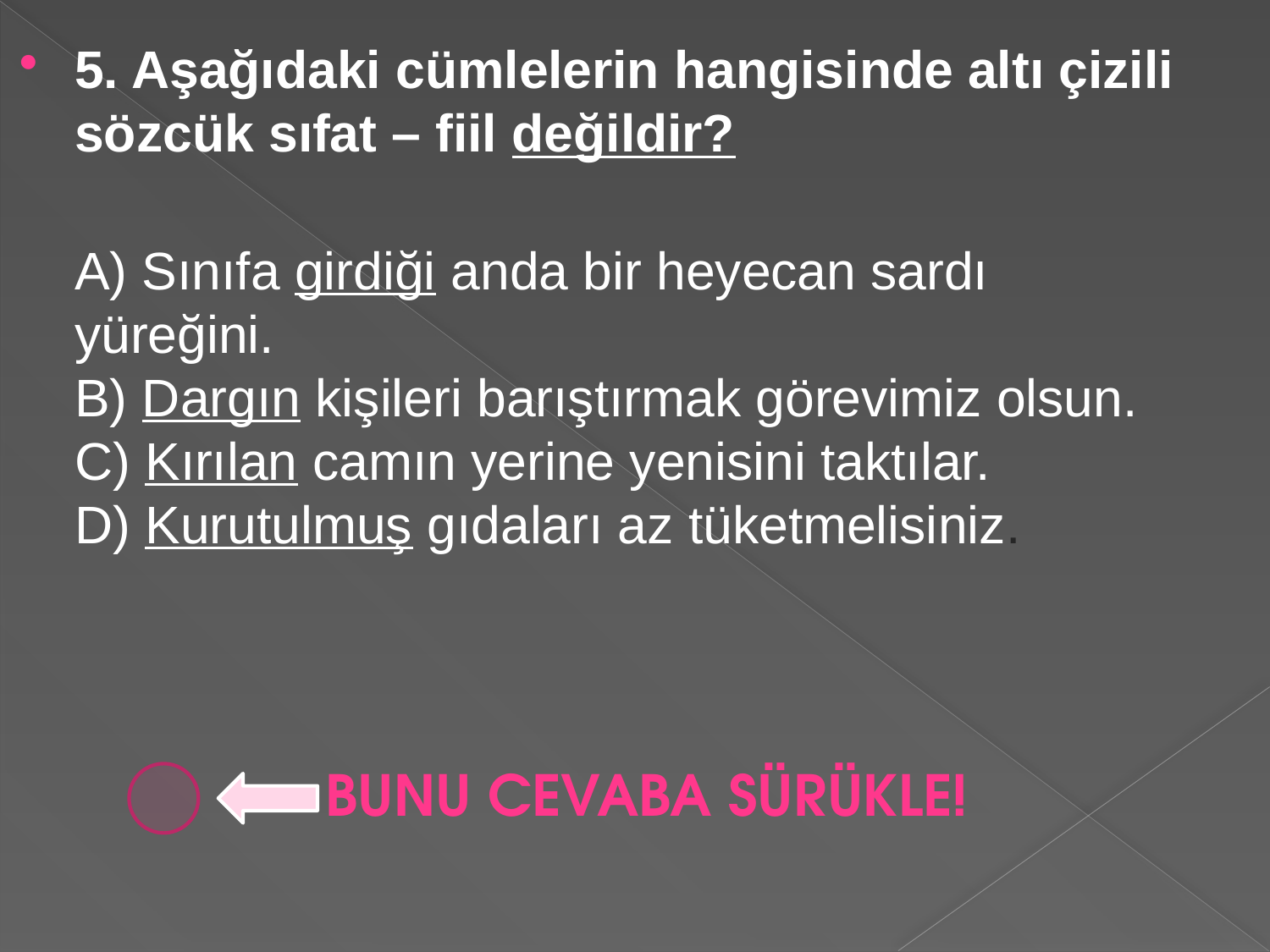

5. Aşağıdaki cümlelerin hangisinde altı çizili sözcük sıfat – fiil değildir?
A) Sınıfa girdiği anda bir heyecan sardı yüreğini.
B) Dargın kişileri barıştırmak görevimiz olsun.
C) Kırılan camın yerine yenisini taktılar.
D) Kurutulmuş gıdaları az tüketmelisiniz.
BUNU CEVABA SÜRÜKLE!